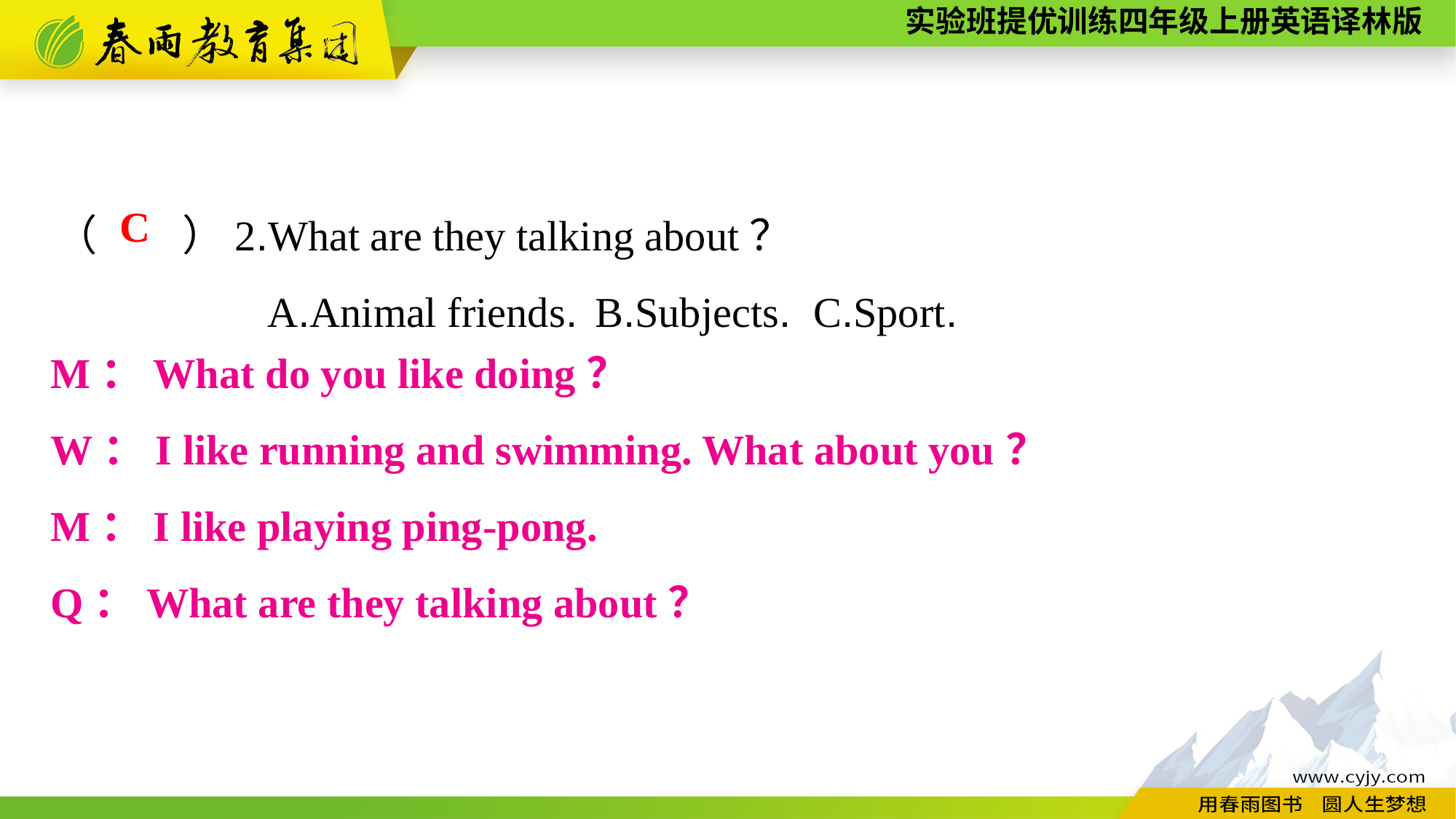

（　　）2.What are they talking about？
A.Animal friends.	B.Subjects.	C.Sport.

C
M：What do you like doing？
W：I like running and swimming. What about you？
M：I like playing ping-pong.
Q：What are they talking about？